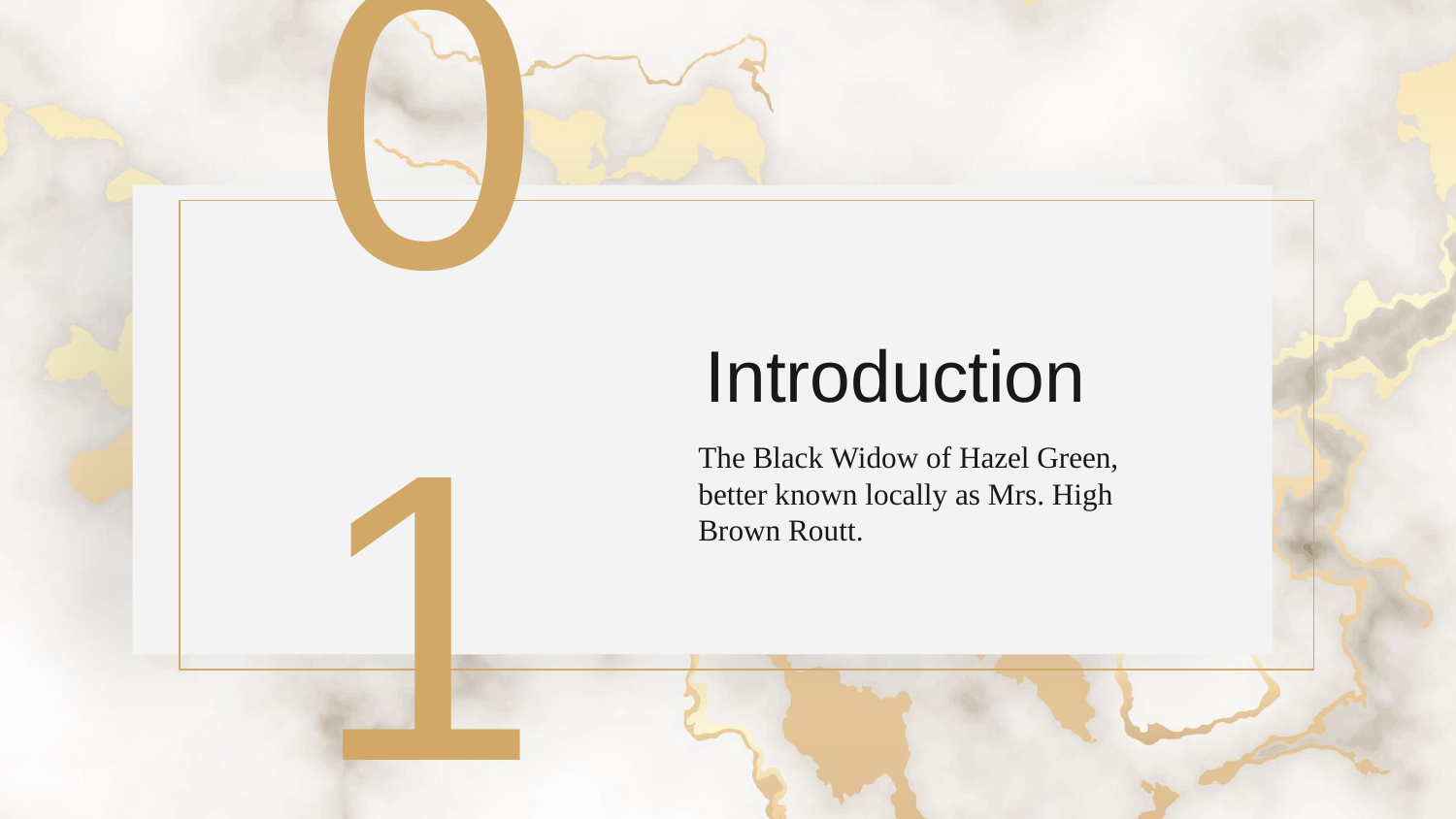

01
# Introduction
The Black Widow of Hazel Green, better known locally as Mrs. High Brown Routt.